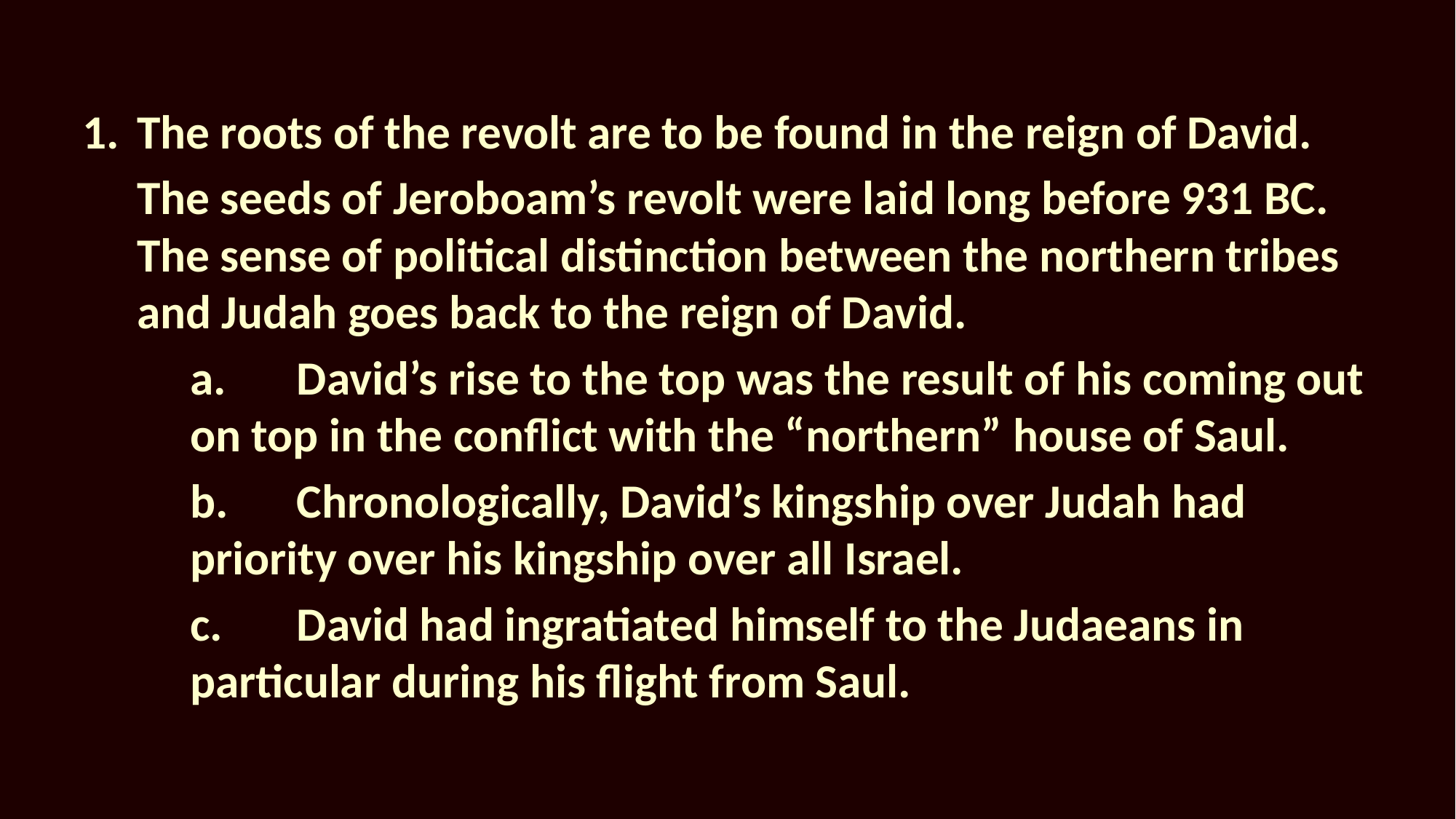

1.	The roots of the revolt are to be found in the reign of David.
	The seeds of Jeroboam’s revolt were laid long before 931 BC. The sense of political distinction between the northern tribes and Judah goes back to the reign of David.
		a.	David’s rise to the top was the result of his coming out on top in the conflict with the “northern” house of Saul.
		b.	Chronologically, David’s kingship over Judah had priority over his kingship over all Israel.
		c.	David had ingratiated himself to the Judaeans in particular during his flight from Saul.